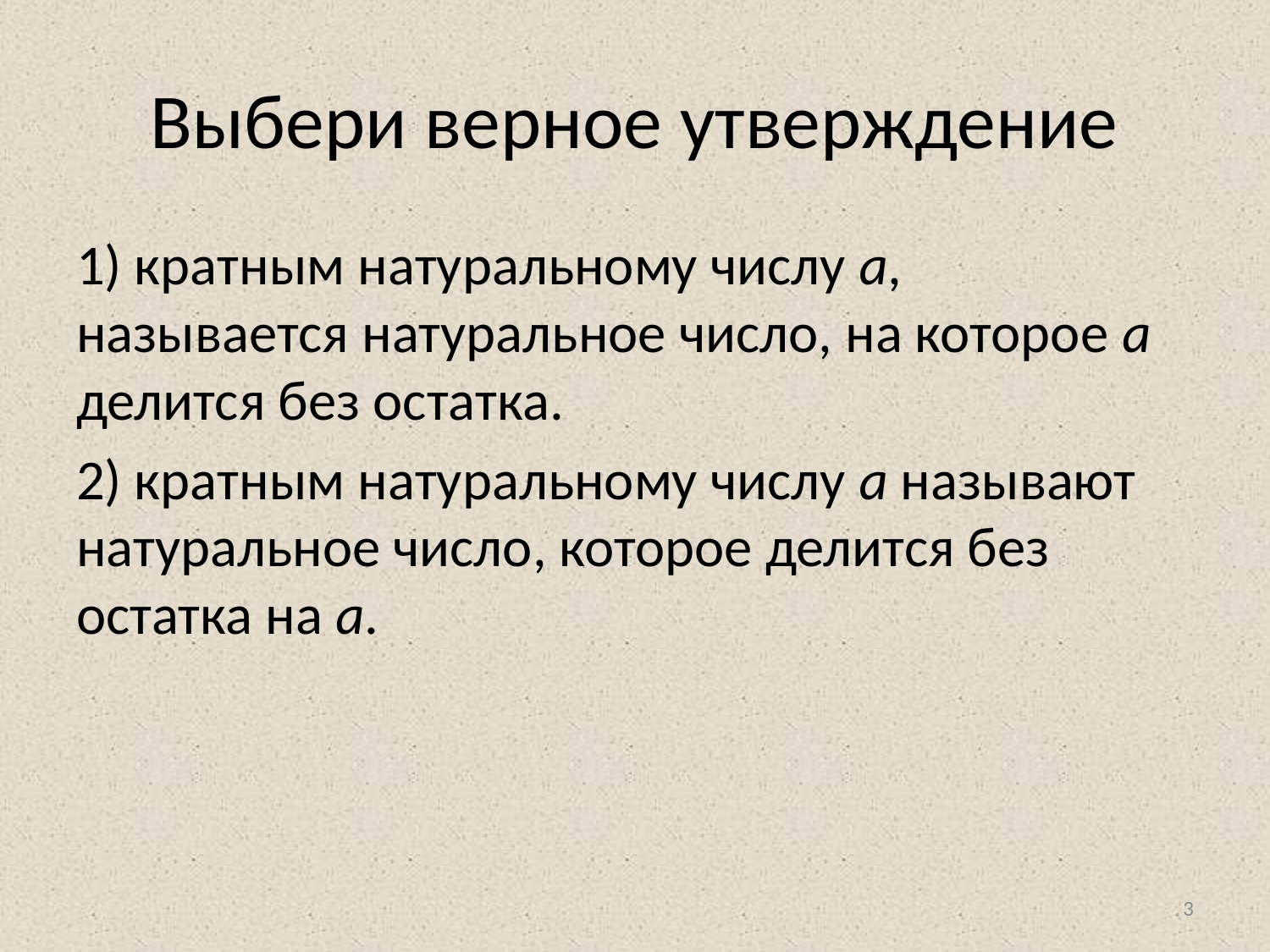

# Выбери верное утверждение
1) кратным натуральному числу а,  называется натуральное число, на которое а делится без остатка.
2) кратным натуральному числу а называют натуральное число, которое делится без остатка на а.

3